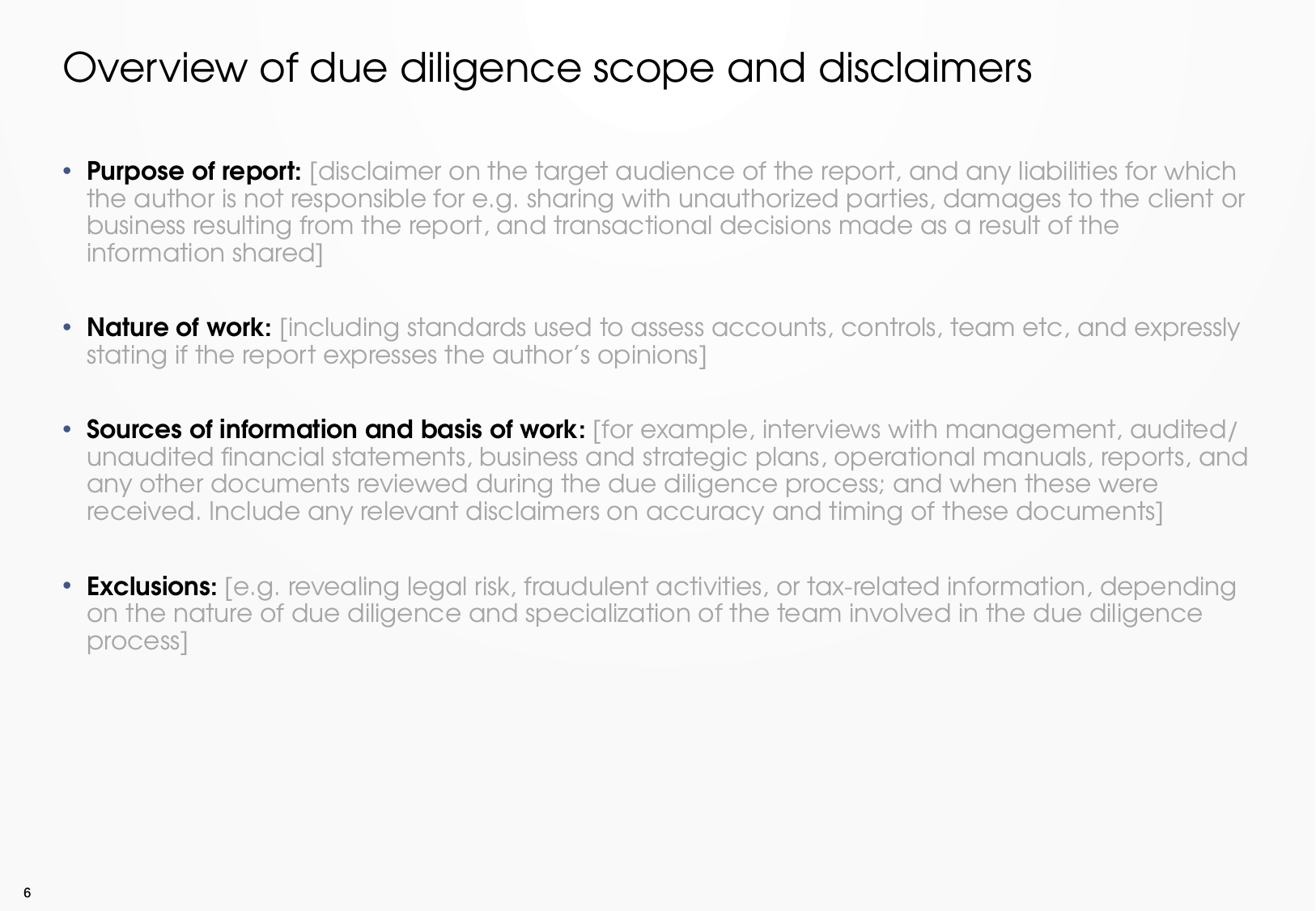

# Overview of due diligence scope and disclaimers
Purpose of report: [disclaimer on the target audience of the report, and any liabilities for which the author is not responsible for e.g. sharing with unauthorized parties, damages to the client or business resulting from the report, and transactional decisions made as a result of the information shared]

Nature of work: [including standards used to assess accounts, controls, team etc, and expressly stating if the report expresses the author’s opinions]

Sources of information and basis of work: [for example, interviews with management, audited/ unaudited financial statements, business and strategic plans, operational manuals, reports, and any other documents reviewed during the due diligence process; and when these were received. Include any relevant disclaimers on accuracy and timing of these documents]

Exclusions: [e.g. revealing legal risk, fraudulent activities, or tax-related information, depending on the nature of due diligence and specialization of the team involved in the due diligence process]

6